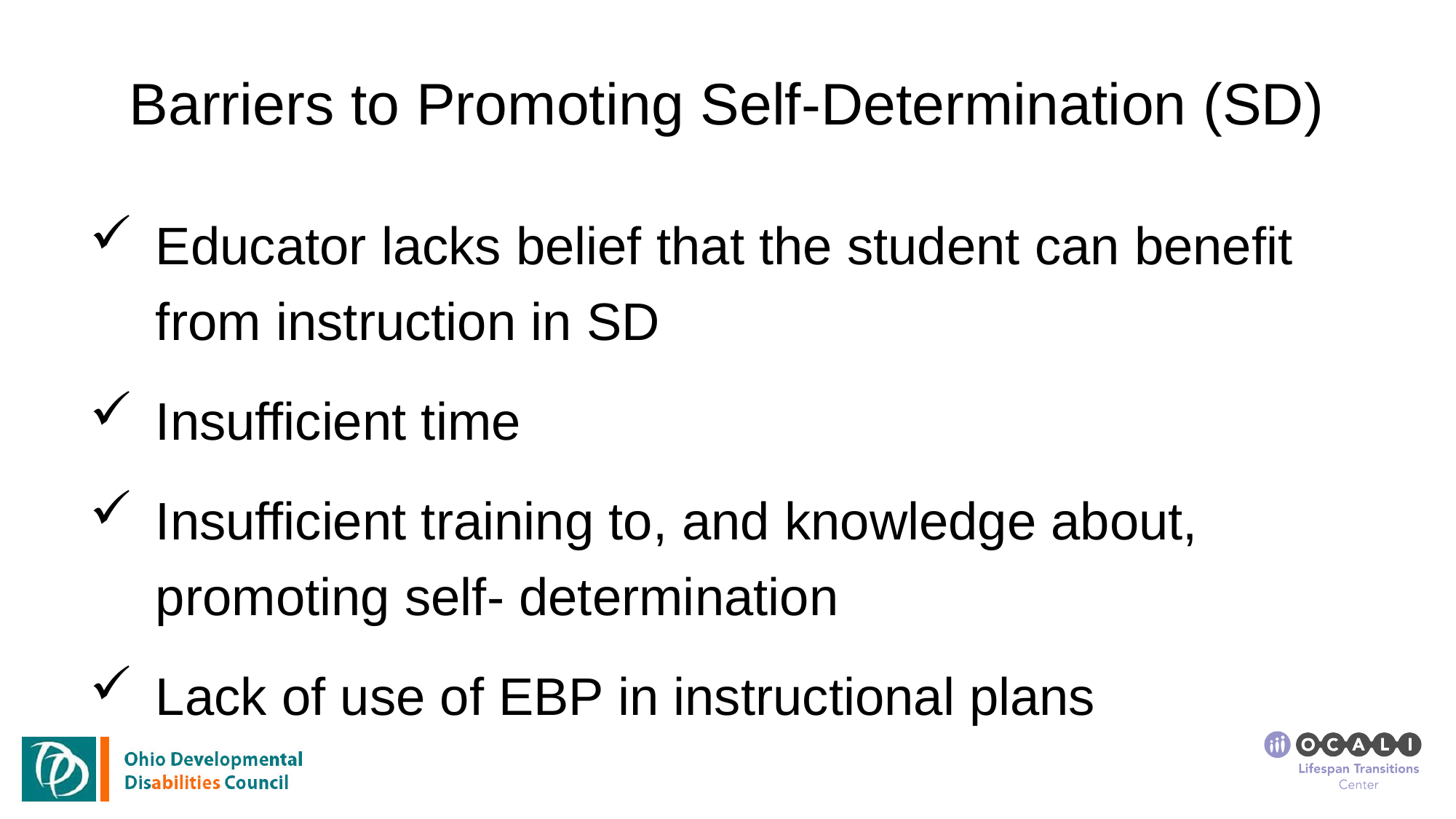

# Barriers to Promoting Self-Determination (SD)
Educator lacks belief that the student can benefit from instruction in SD
Insufficient time
Insufficient training to, and knowledge about, promoting self- determination
Lack of use of EBP in instructional plans